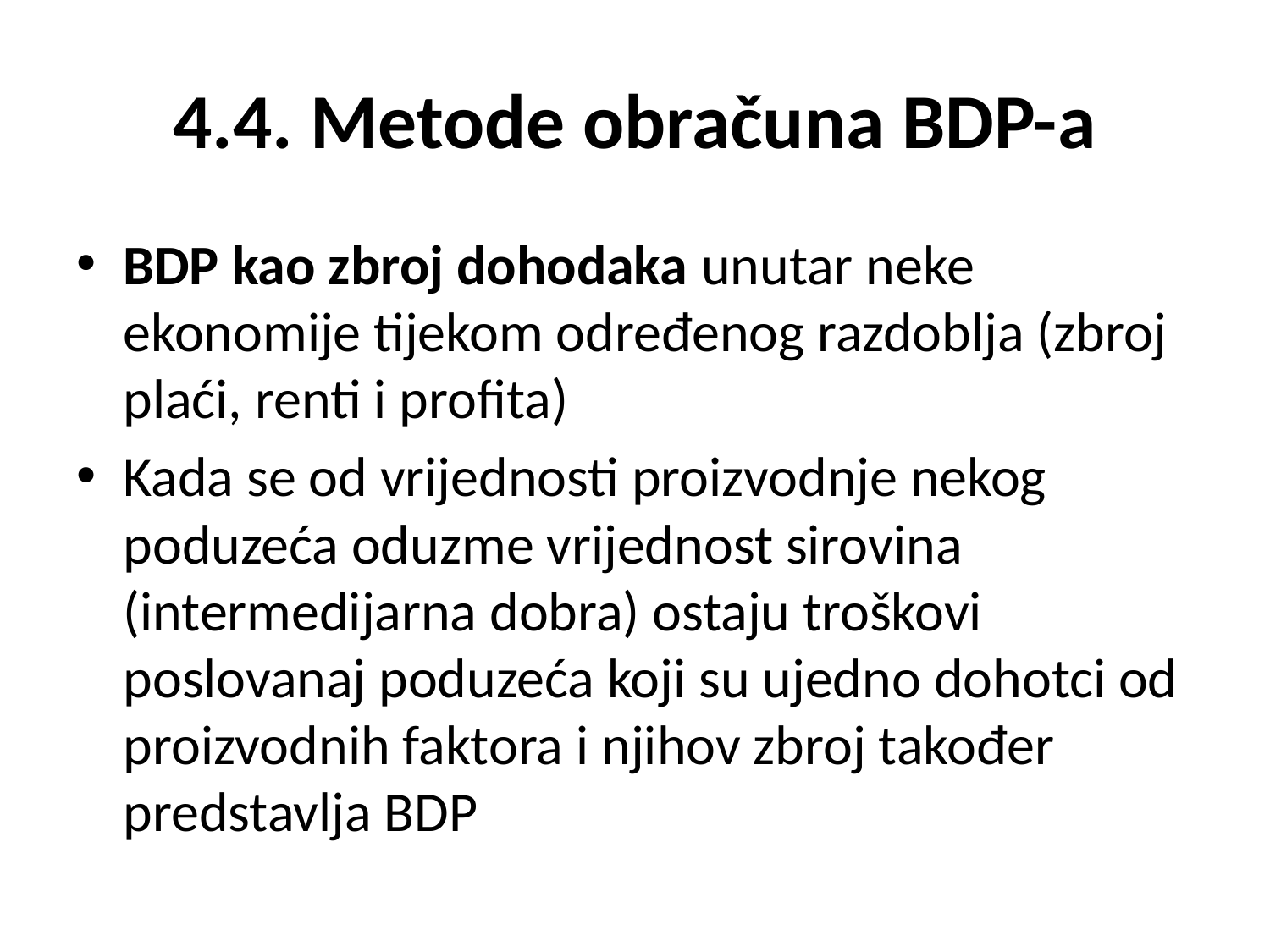

# 4.4. Metode obračuna BDP-a
BDP kao zbroj dohodaka unutar neke ekonomije tijekom određenog razdoblja (zbroj plaći, renti i profita)
Kada se od vrijednosti proizvodnje nekog poduzeća oduzme vrijednost sirovina (intermedijarna dobra) ostaju troškovi poslovanaj poduzeća koji su ujedno dohotci od proizvodnih faktora i njihov zbroj također predstavlja BDP